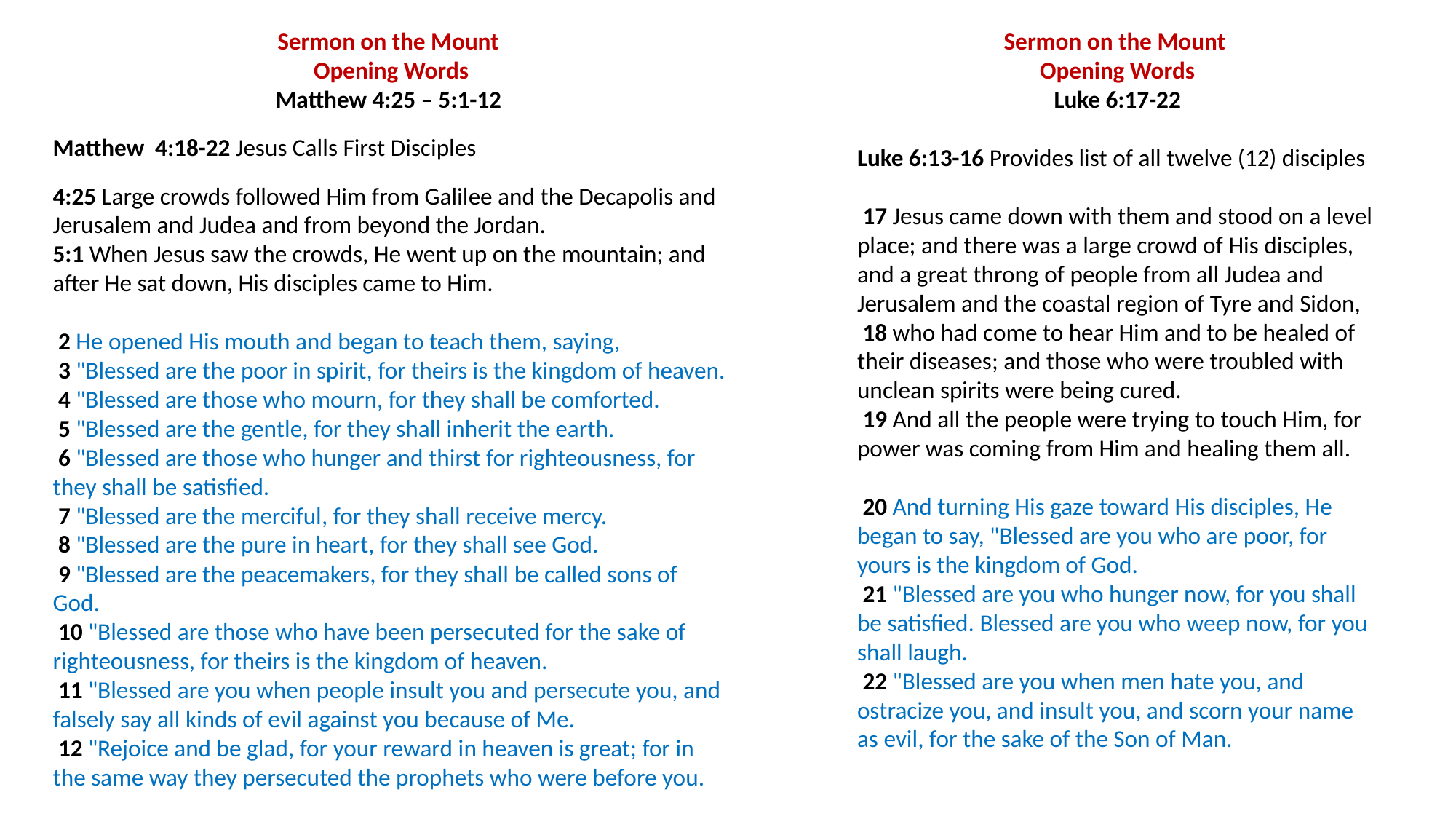

Sermon on the Mount
Opening Words
Matthew 4:25 – 5:1-12

Matthew  4:18-22 Jesus Calls First Disciples

4:25 Large crowds followed Him from Galilee and the Decapolis and Jerusalem and Judea and from beyond the Jordan.
5:1 When Jesus saw the crowds, He went up on the mountain; and after He sat down, His disciples came to Him.

 2 He opened His mouth and began to teach them, saying,
 3 "Blessed are the poor in spirit, for theirs is the kingdom of heaven.
 4 "Blessed are those who mourn, for they shall be comforted.
 5 "Blessed are the gentle, for they shall inherit the earth.
 6 "Blessed are those who hunger and thirst for righteousness, for they shall be satisfied.
 7 "Blessed are the merciful, for they shall receive mercy.
 8 "Blessed are the pure in heart, for they shall see God.
 9 "Blessed are the peacemakers, for they shall be called sons of God.
 10 "Blessed are those who have been persecuted for the sake of righteousness, for theirs is the kingdom of heaven.
 11 "Blessed are you when people insult you and persecute you, and falsely say all kinds of evil against you because of Me.
 12 "Rejoice and be glad, for your reward in heaven is great; for in the same way they persecuted the prophets who were before you.

Sermon on the Mount
Opening Words
Luke 6:17-22

Luke 6:13-16 Provides list of all twelve (12) disciples

 17 Jesus came down with them and stood on a level place; and there was a large crowd of His disciples, and a great throng of people from all Judea and Jerusalem and the coastal region of Tyre and Sidon,
 18 who had come to hear Him and to be healed of their diseases; and those who were troubled with unclean spirits were being cured.
 19 And all the people were trying to touch Him, for power was coming from Him and healing them all.

 20 And turning His gaze toward His disciples, He began to say, "Blessed are you who are poor, for yours is the kingdom of God.
 21 "Blessed are you who hunger now, for you shall be satisfied. Blessed are you who weep now, for you shall laugh.
 22 "Blessed are you when men hate you, and ostracize you, and insult you, and scorn your name as evil, for the sake of the Son of Man.